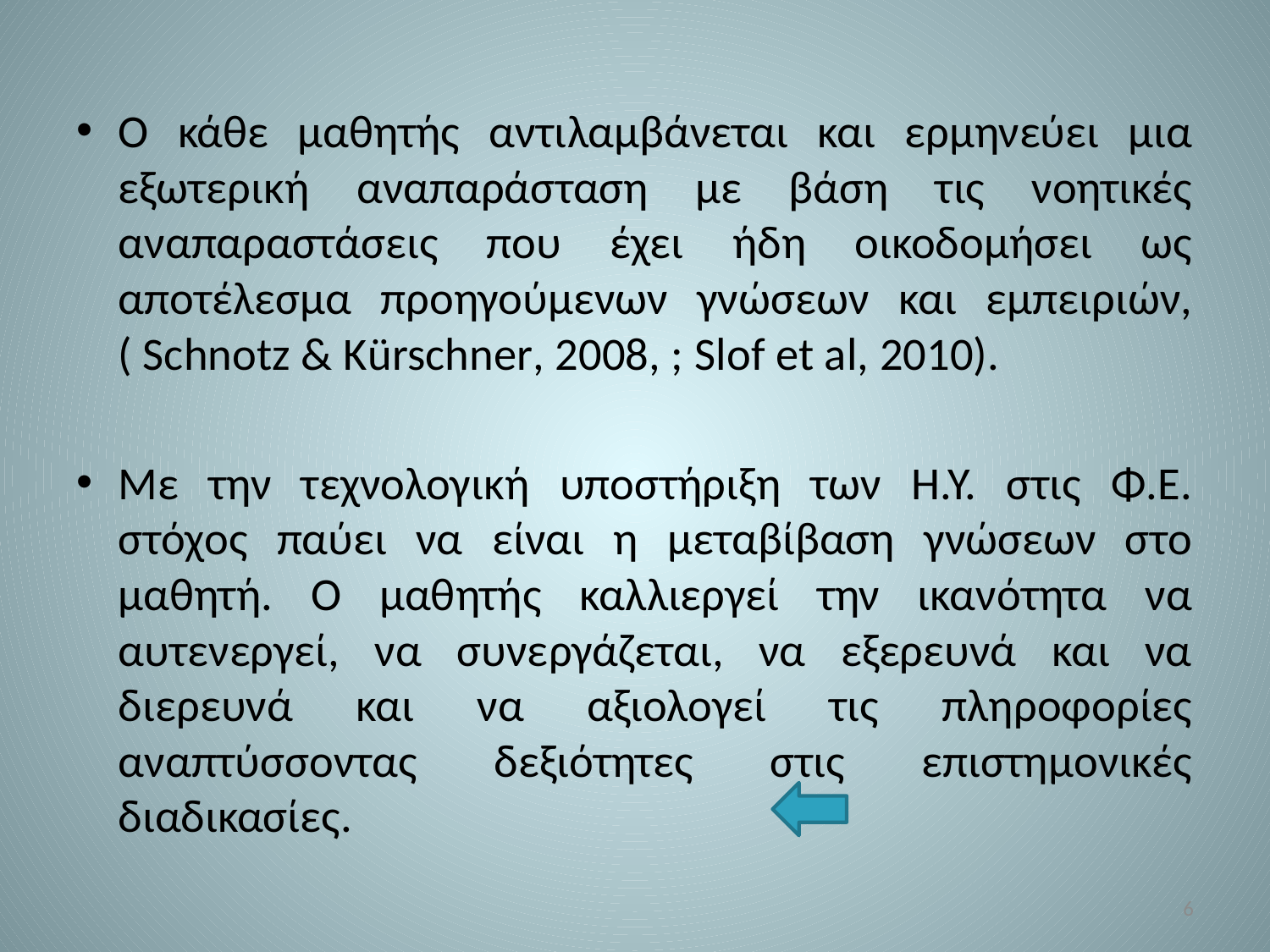

Ο κάθε μαθητής αντιλαμβάνεται και ερμηνεύει μια εξωτερική αναπαράσταση με βάση τις νοητικές αναπαραστάσεις που έχει ήδη οικοδομήσει ως αποτέλεσμα προηγούμενων γνώσεων και εμπειριών, ( Schnotz & Kürschner, 2008, ; Slof et al, 2010).

Με την τεχνολογική υποστήριξη των Η.Υ. στις Φ.Ε. στόχος παύει να είναι η μεταβίβαση γνώσεων στο μαθητή. Ο μαθητής καλλιεργεί την ικανότητα να αυτενεργεί, να συνεργάζεται, να εξερευνά και να διερευνά και να αξιολογεί τις πληροφορίες αναπτύσσοντας δεξιότητες στις επιστημονικές διαδικασίες.

6